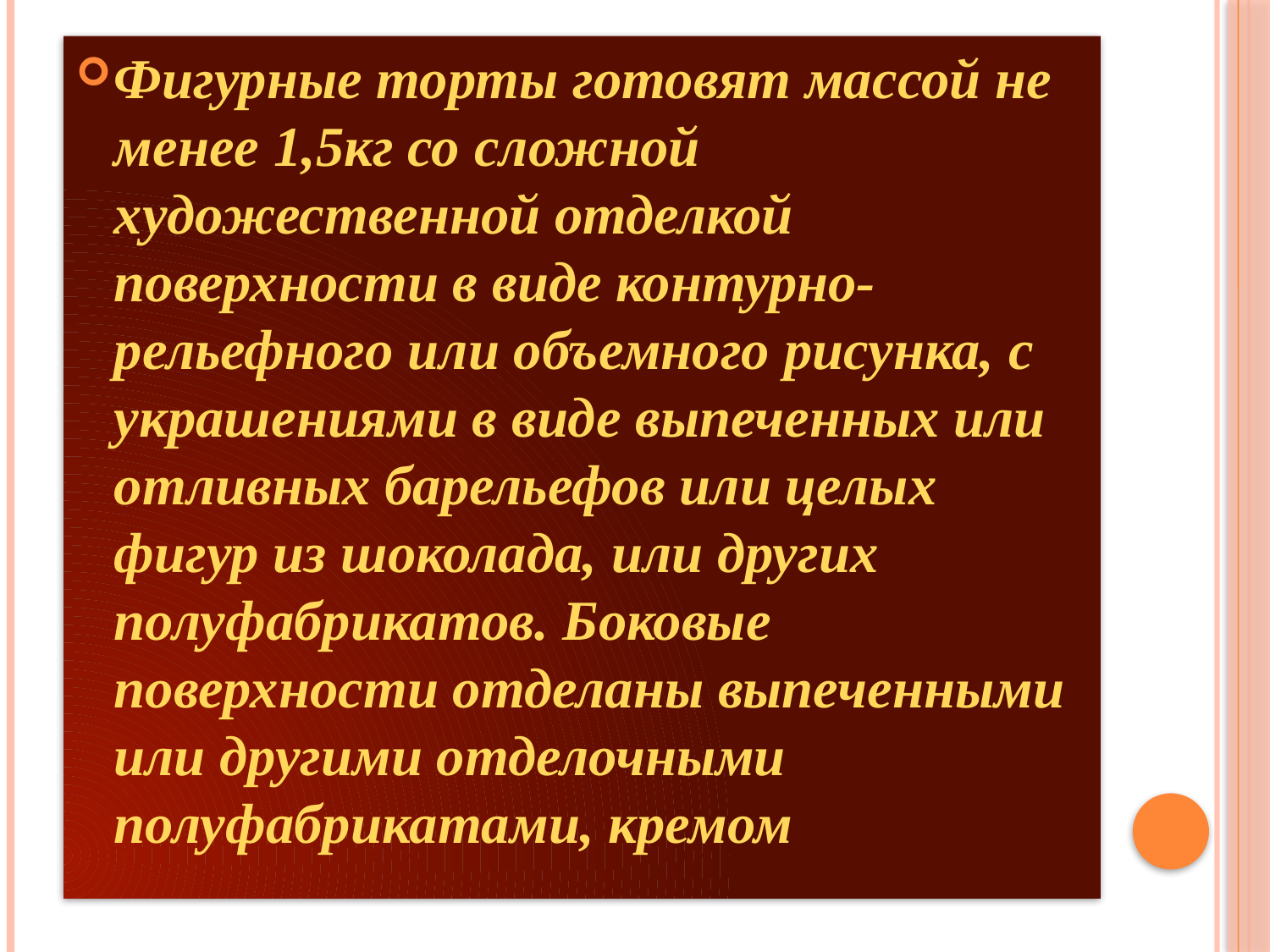

Фигурные торты готовят массой не менее 1,5кг со сложной художественной отделкой поверхности в виде контурно-рельефного или объемного рисунка, с украшениями в виде выпеченных или отливных барельефов или целых фигур из шоколада, или других полуфабрикатов. Боковые поверхности отделаны выпеченными или другими отделочными полуфабрикатами, кремом